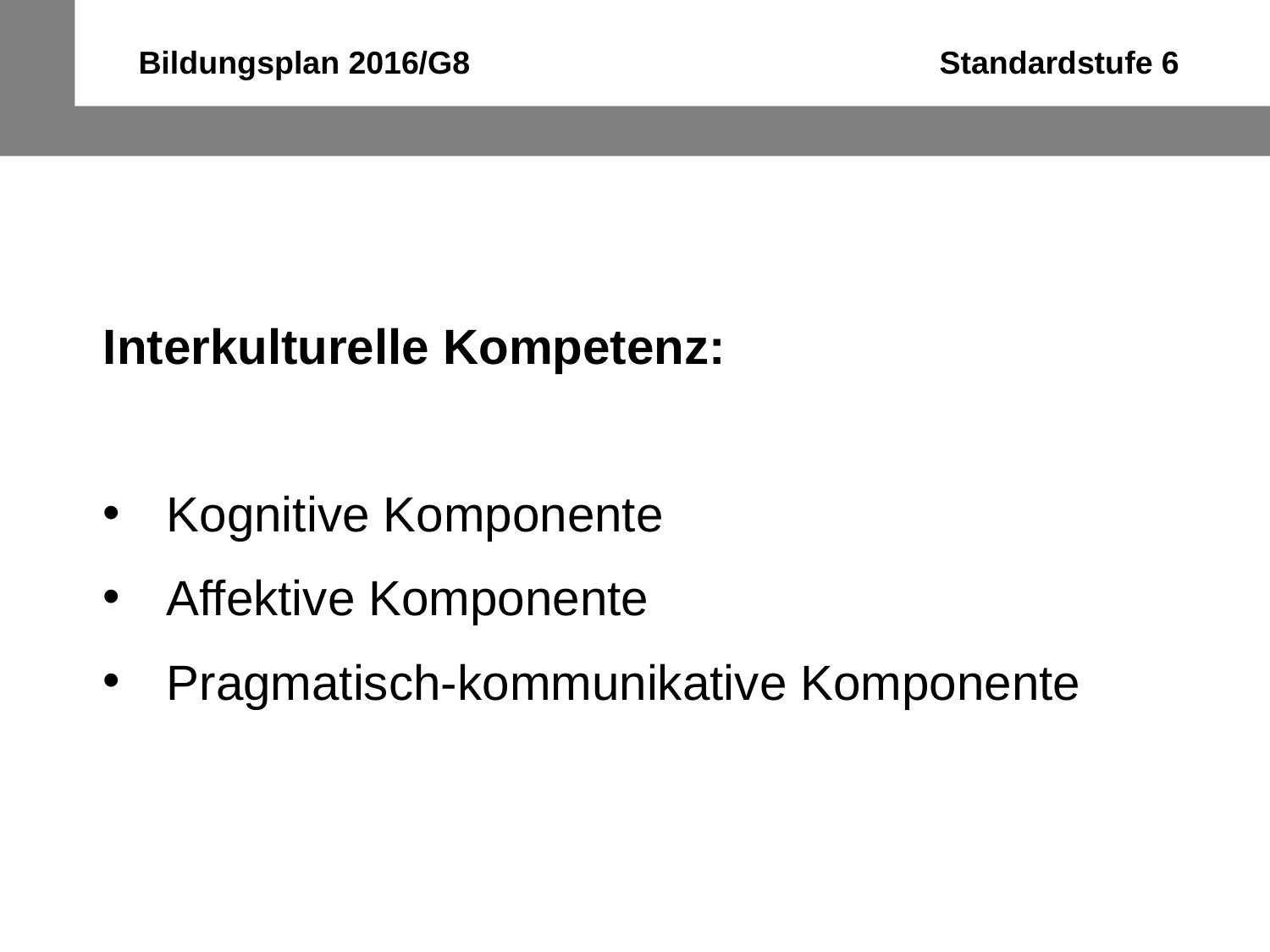

Bildungsplan 2016/G8                                                     Standardstufe 6

Interkulturelle Kompetenz:

Kognitive Komponente
Affektive Komponente
Pragmatisch-kommunikative Komponente